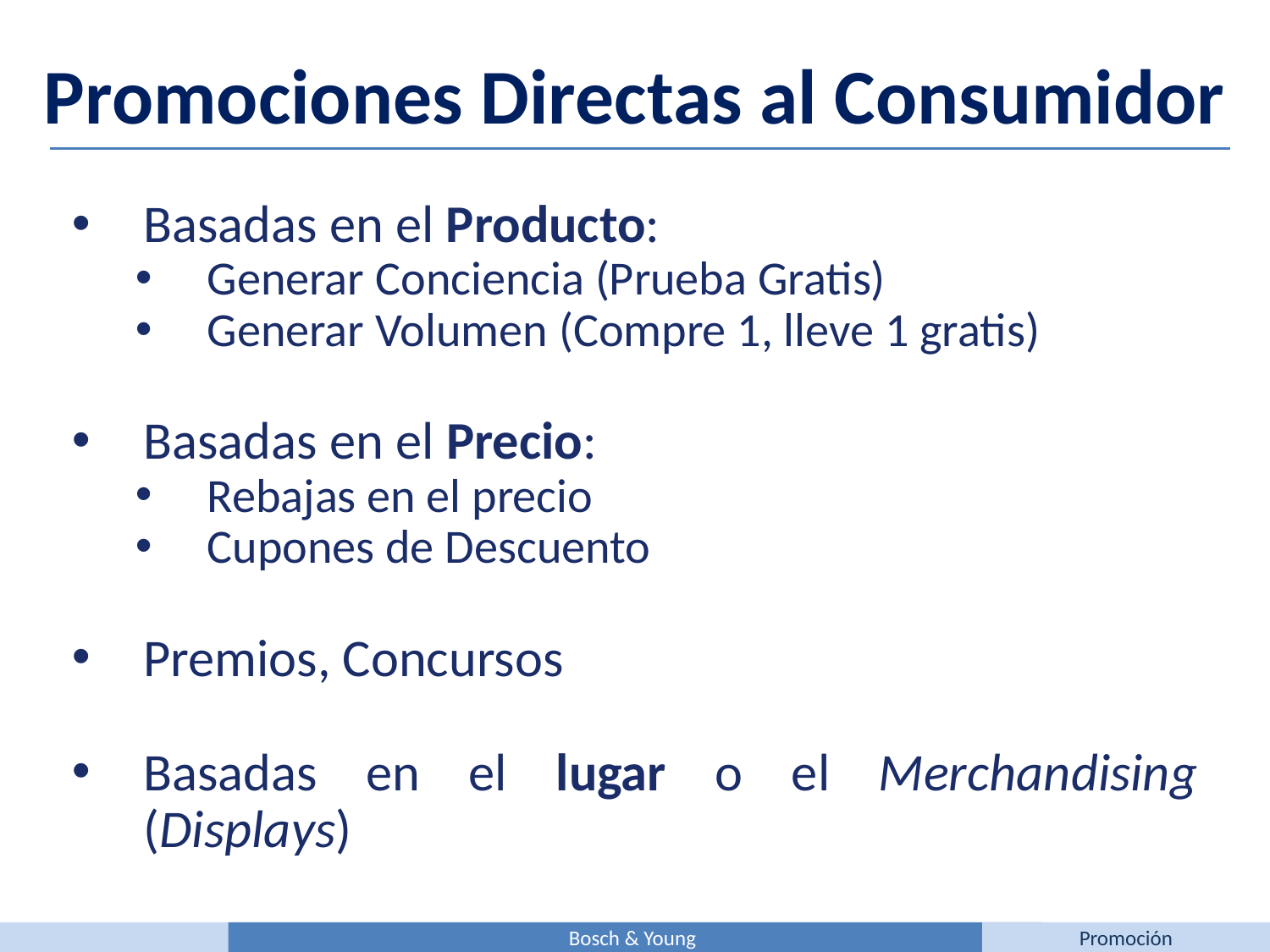

Promociones Directas al Consumidor
Basadas en el Producto:
Generar Conciencia (Prueba Gratis)
Generar Volumen (Compre 1, lleve 1 gratis)

Basadas en el Precio:
Rebajas en el precio
Cupones de Descuento

Premios, Concursos

Basadas en el lugar o el Merchandising (Displays)

Bosch & Young
Promoción